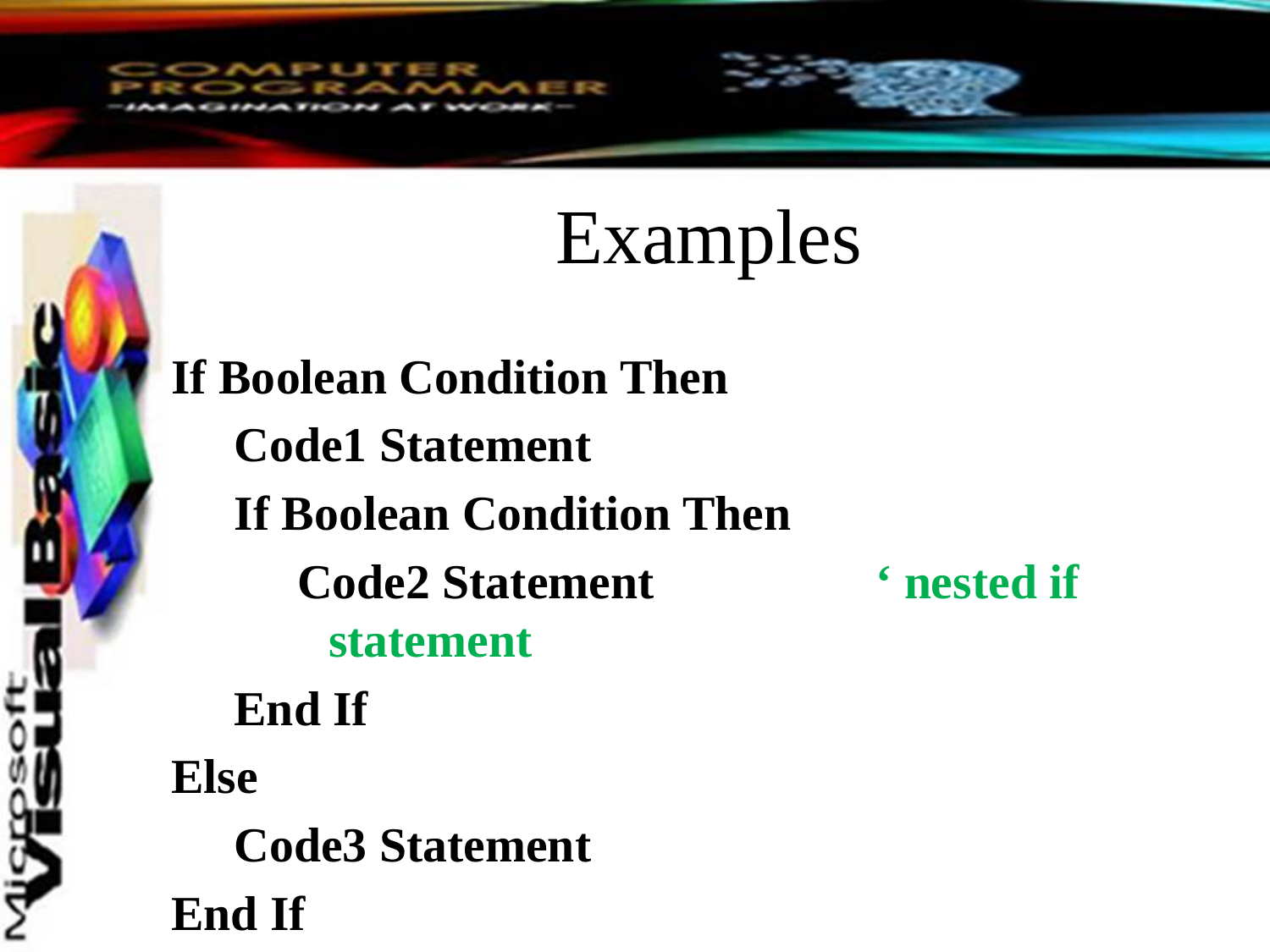

# Examples
If Boolean Condition Then
Code1 Statement
If Boolean Condition Then
Code2 Statement                  ‘ nested if statement
End If
Else
Code3 Statement
End If